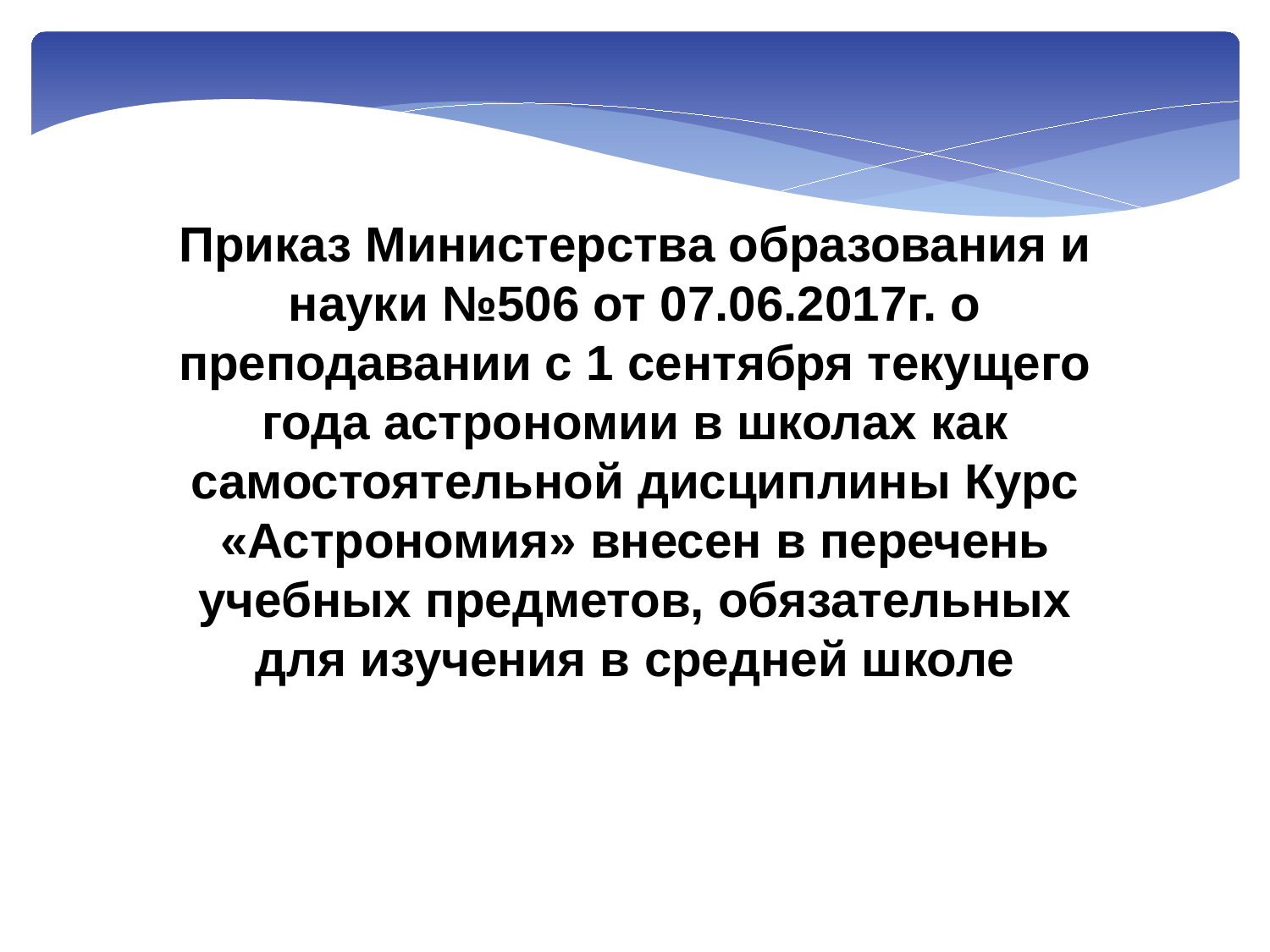

Приказ Министерства образования и науки №506 от 07.06.2017г. о преподавании с 1 сентября текущего года астрономии в школах как самостоятельной дисциплины Курс «Астрономия» внесен в перечень учебных предметов, обязательных для изучения в средней школе